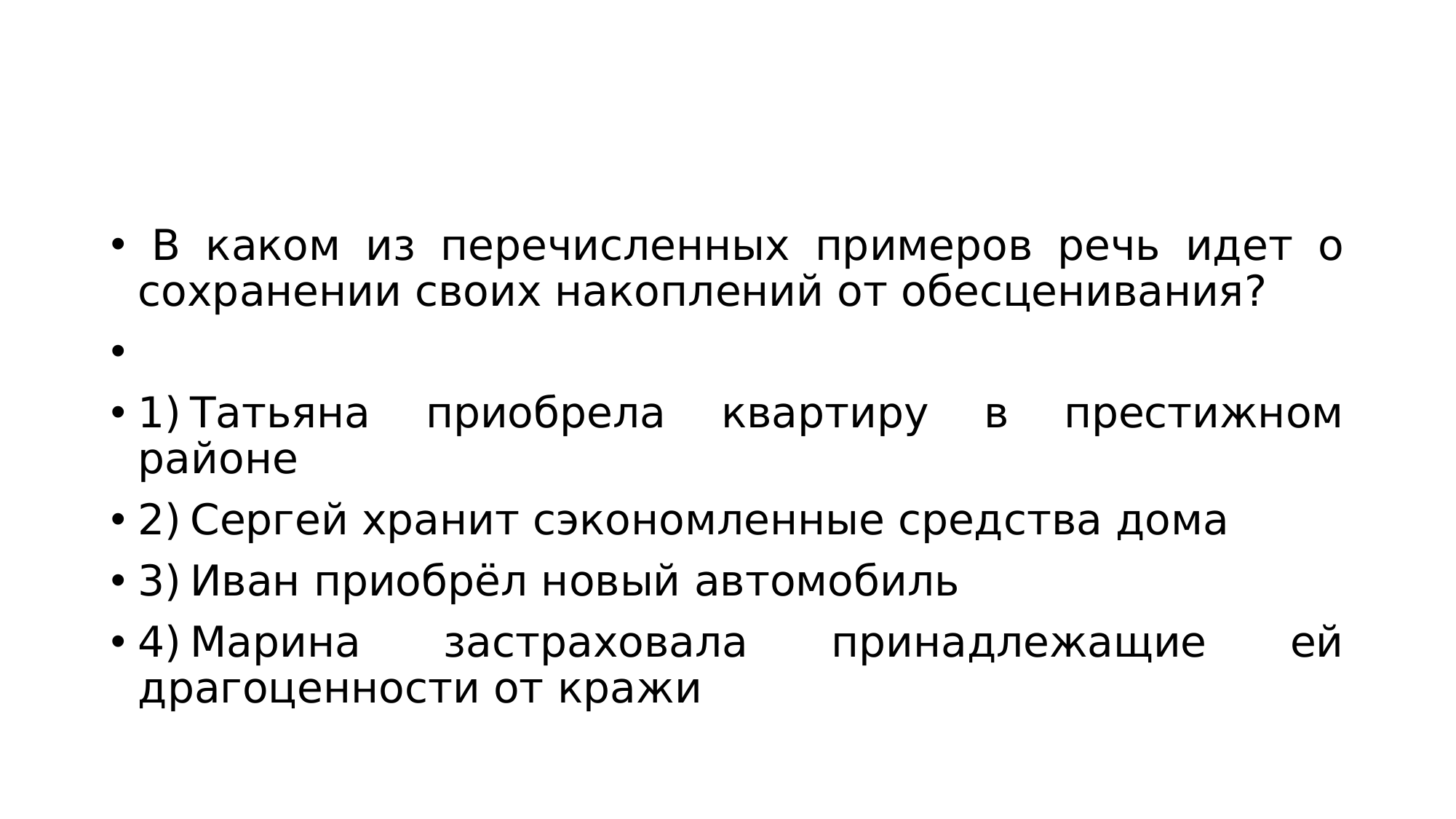

#
 В каком из перечисленных примеров речь идет о сохранении своих накоплений от обесценивания?

1) Татьяна приобрела квартиру в престижном районе
2) Сергей хранит сэкономленные средства дома
3) Иван приобрёл новый автомобиль
4) Марина застраховала принадлежащие ей драгоценности от кражи